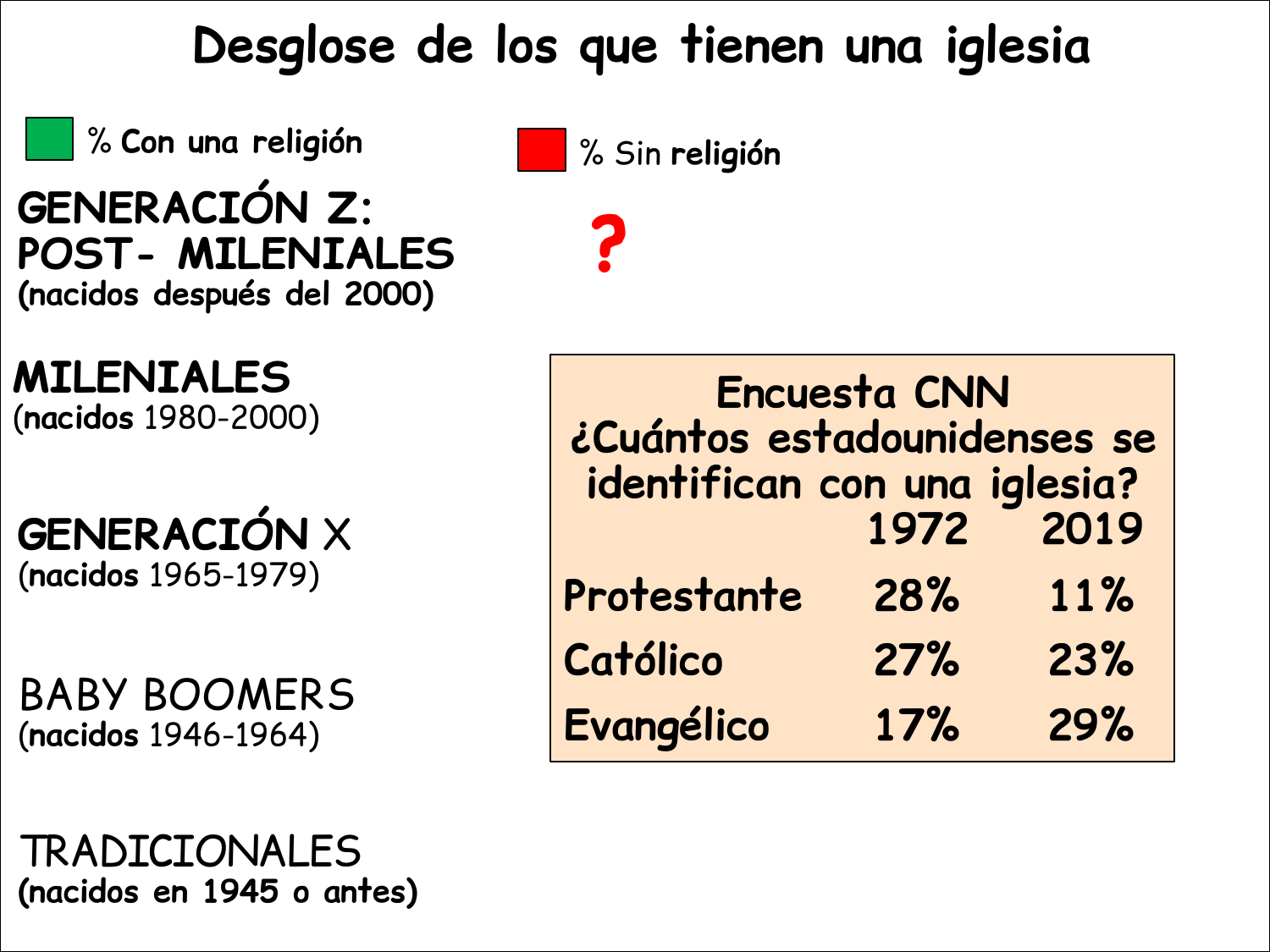

Desglose de los que tienen una iglesia

% Con una religión

% Sin religión
Generación Z:
POST- MILENIALES
(nacidos después del 2000)
?
MILENIALES
(nacidos 1980-2000)

Encuesta CNN
¿Cuántos estadounidenses se identifican con una iglesia?
		1972 	2019

Protestante 	28% 	11%

Católico 		27%	23%

Evangélico		17% 	29%
Generación X
(nacidos 1965-1979)
BABY BOOMERS
(nacidos 1946-1964)
TRADICIONALES (nacidos en 1945 o antes)